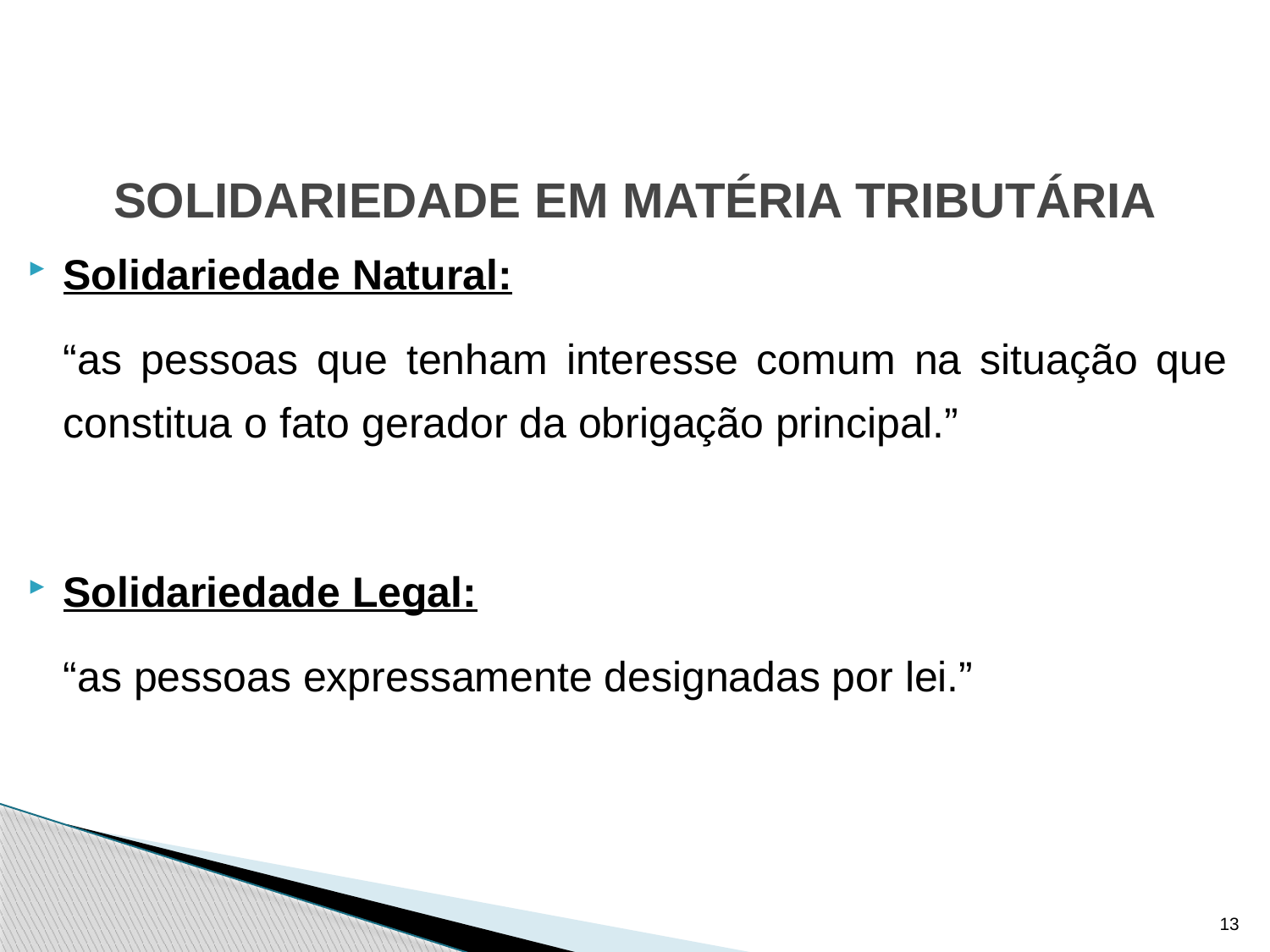

# SOLIDARIEDADE EM MATÉRIA TRIBUTÁRIA
Solidariedade Natural:
	“as pessoas que tenham interesse comum na situação que constitua o fato gerador da obrigação principal.”

Solidariedade Legal:
	“as pessoas expressamente designadas por lei.”

13